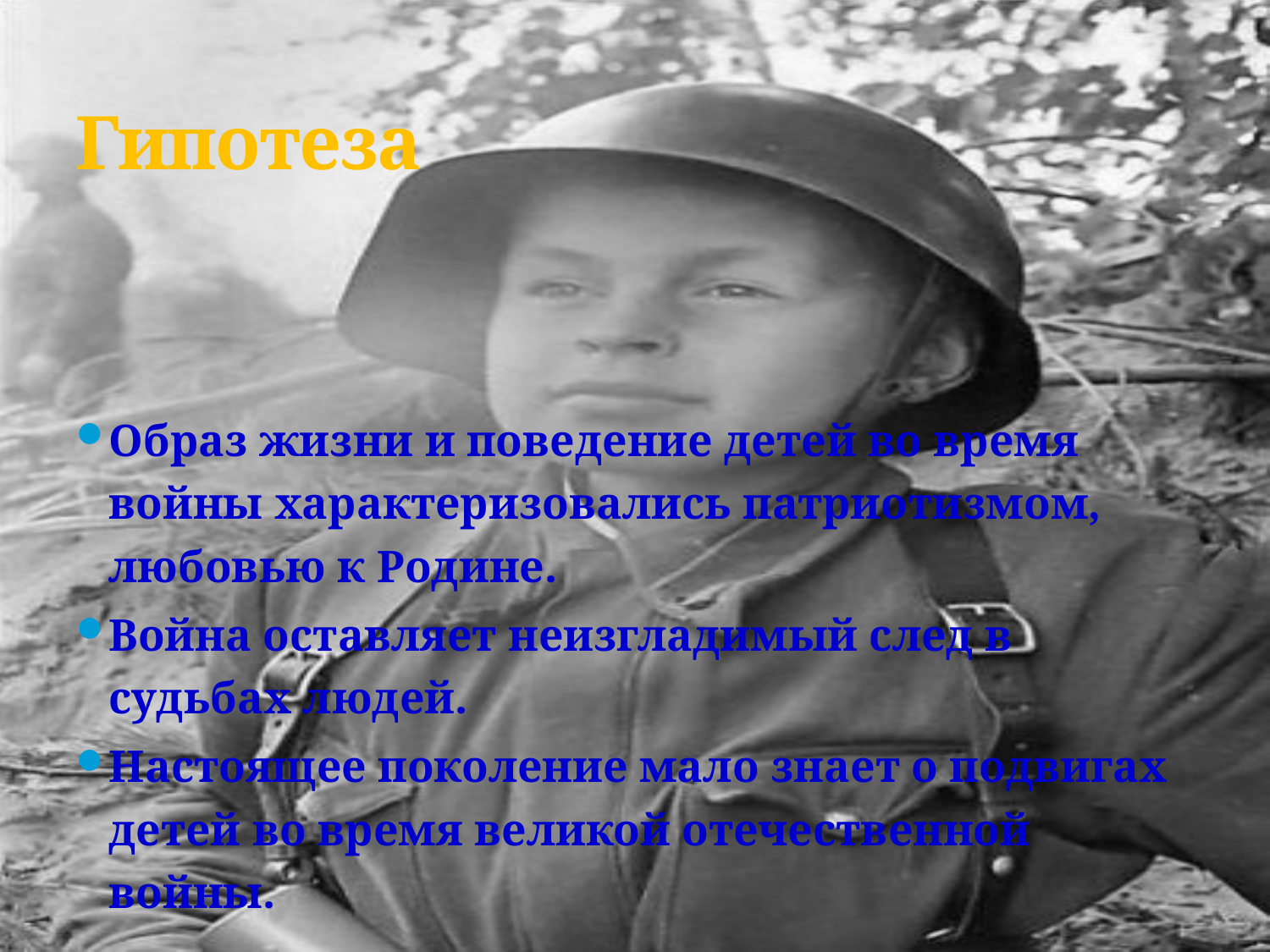

# Гипотеза
Образ жизни и поведение детей во время войны характеризовались патриотизмом, любовью к Родине.
Война оставляет неизгладимый след в судьбах людей.
Настоящее поколение мало знает о подвигах детей во время великой отечественной войны.